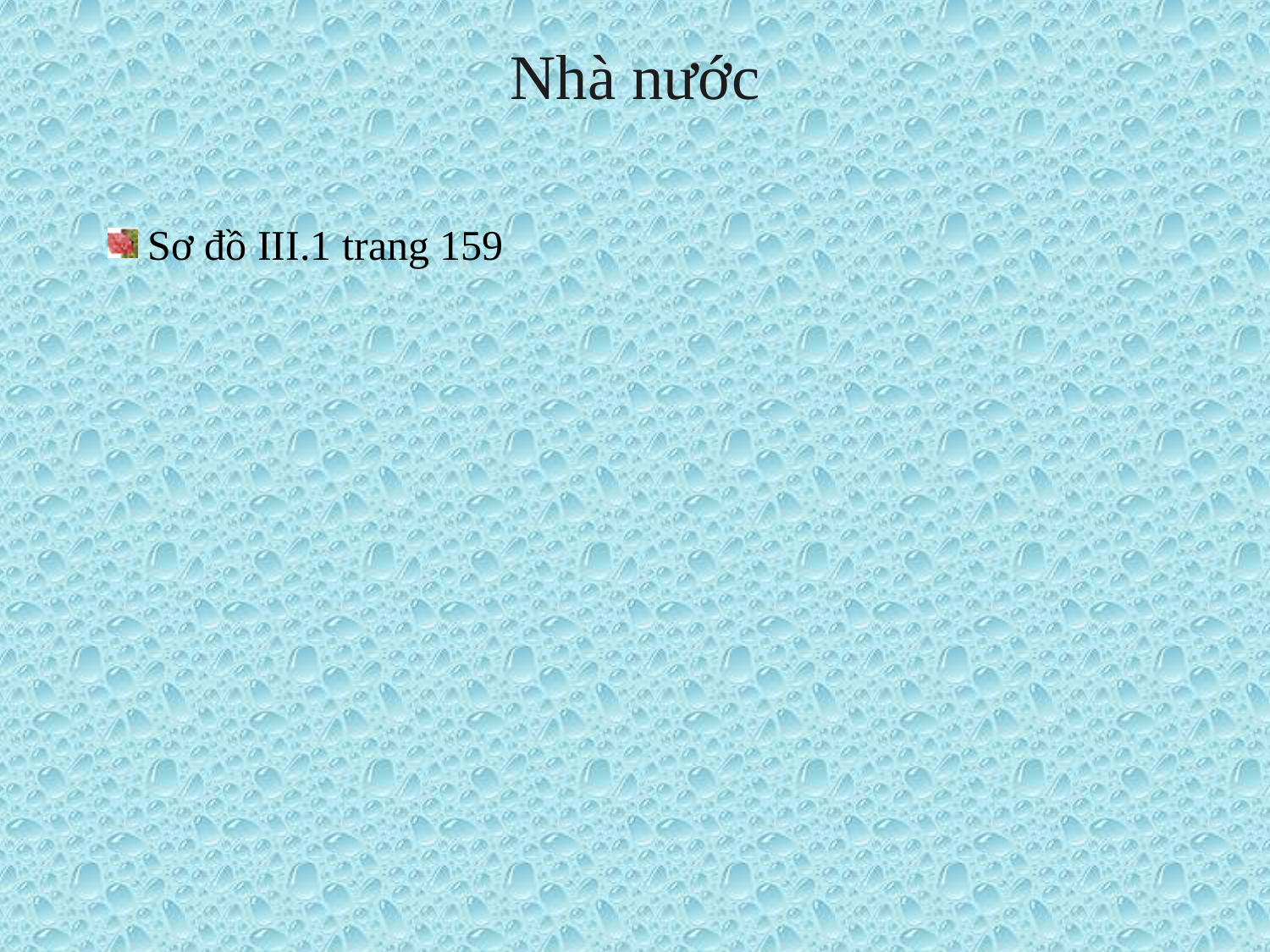

# Nhà nước
 Sơ đồ III.1 trang 159